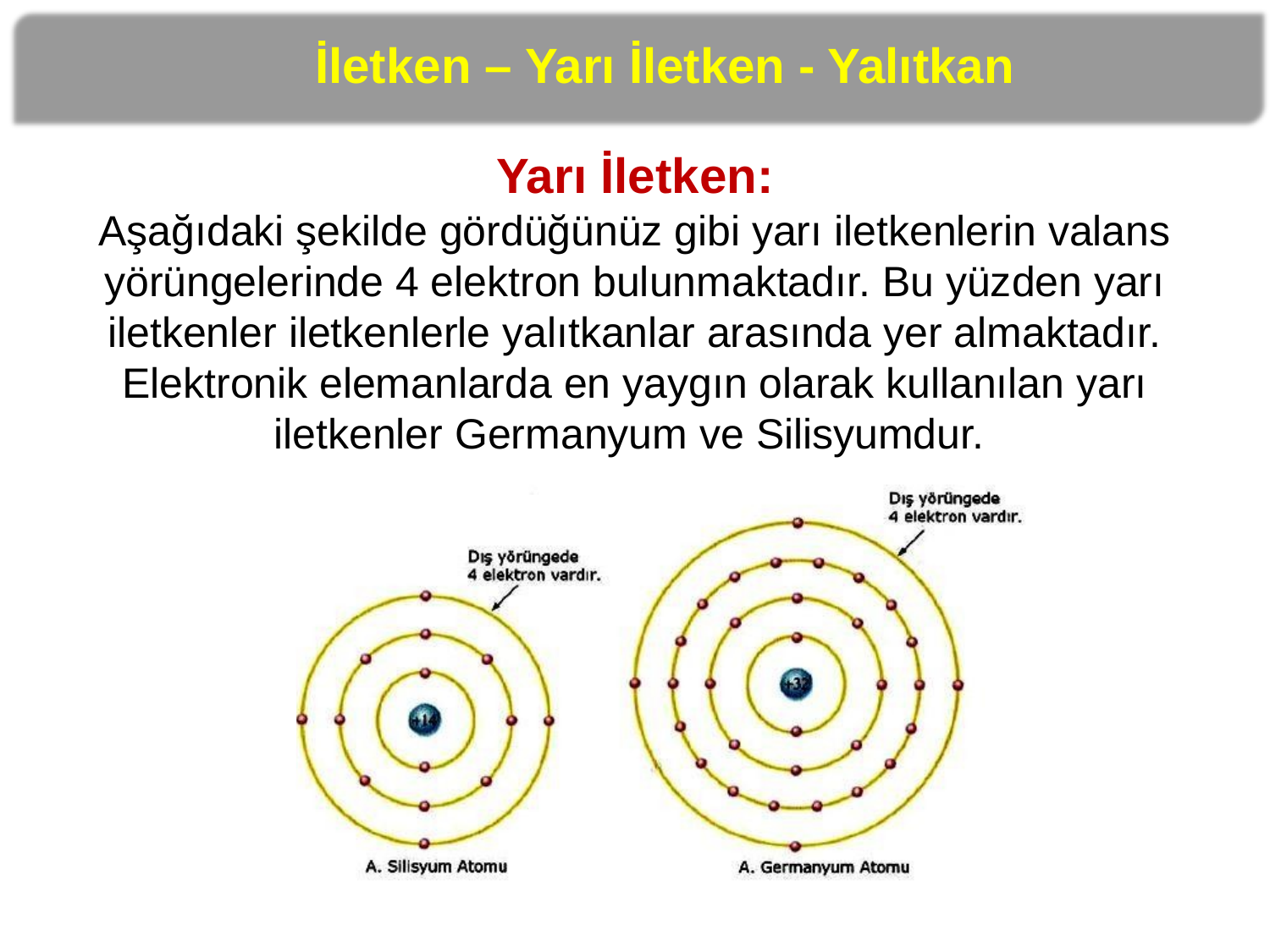

# İletken – Yarı İletken - Yalıtkan
Yarı İletken:
Aşağıdaki şekilde gördüğünüz gibi yarı iletkenlerin valans yörüngelerinde 4 elektron bulunmaktadır. Bu yüzden yarı iletkenler iletkenlerle yalıtkanlar arasında yer almaktadır. Elektronik elemanlarda en yaygın olarak kullanılan yarı iletkenler Germanyum ve Silisyumdur.